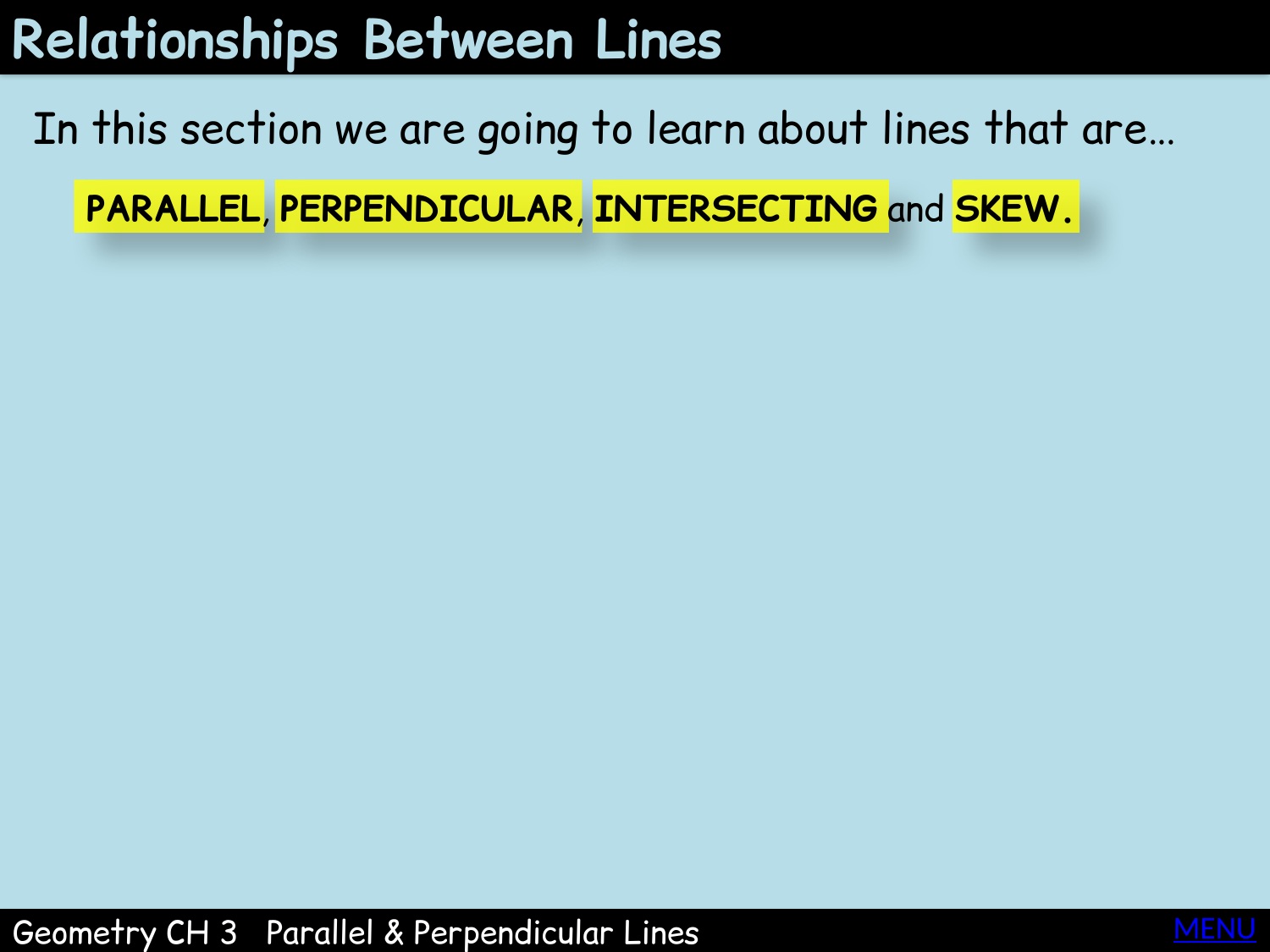

Relationships Between Lines
In this section we are going to learn about lines that are…

PARALLEL, PERPENDICULAR, INTERSECTING and SKEW.

MENU
Geometry CH 3	Parallel & Perpendicular Lines